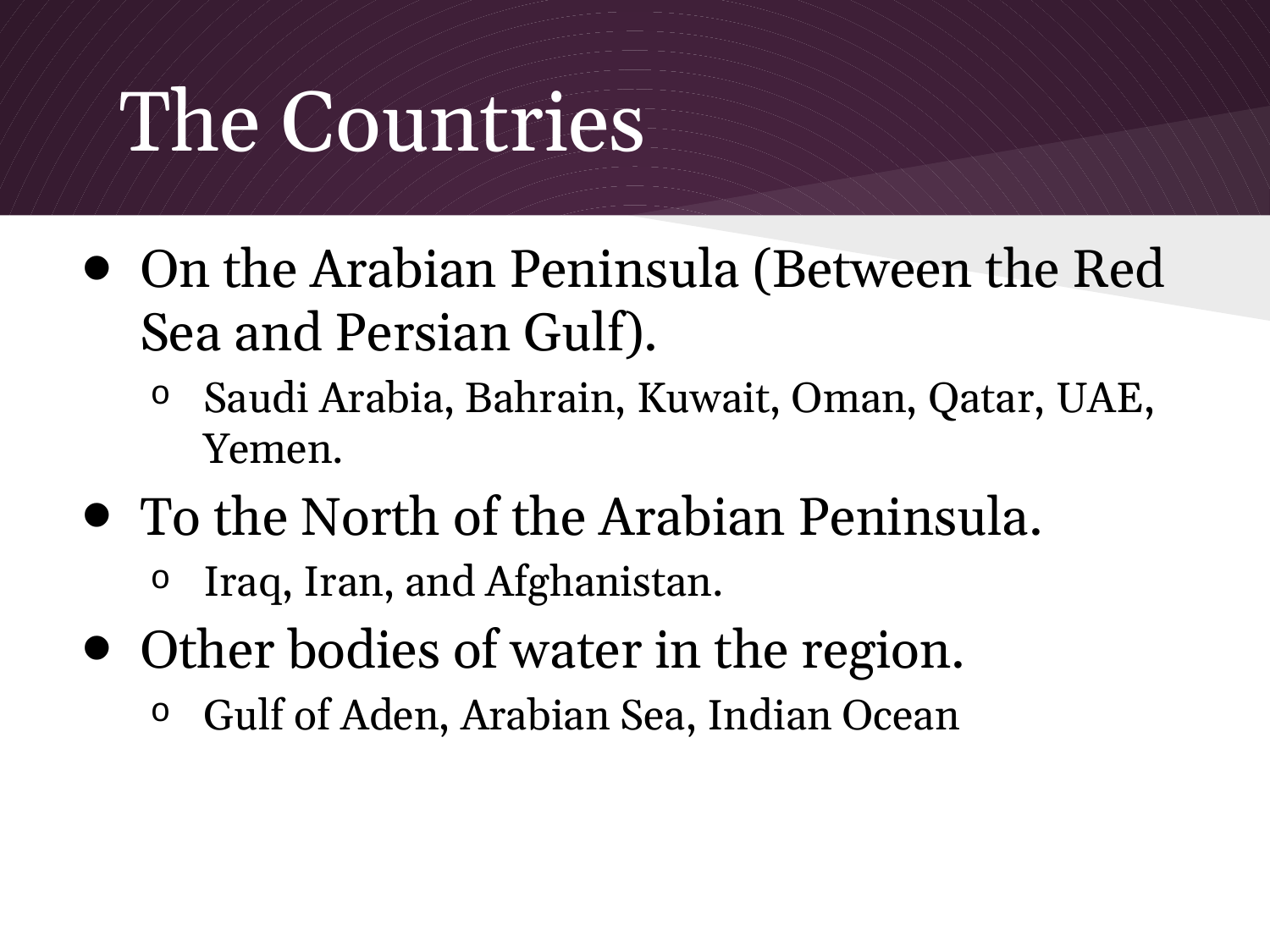

# The Countries
On the Arabian Peninsula (Between the Red Sea and Persian Gulf).
Saudi Arabia, Bahrain, Kuwait, Oman, Qatar, UAE, Yemen.
To the North of the Arabian Peninsula.
Iraq, Iran, and Afghanistan.
Other bodies of water in the region.
Gulf of Aden, Arabian Sea, Indian Ocean